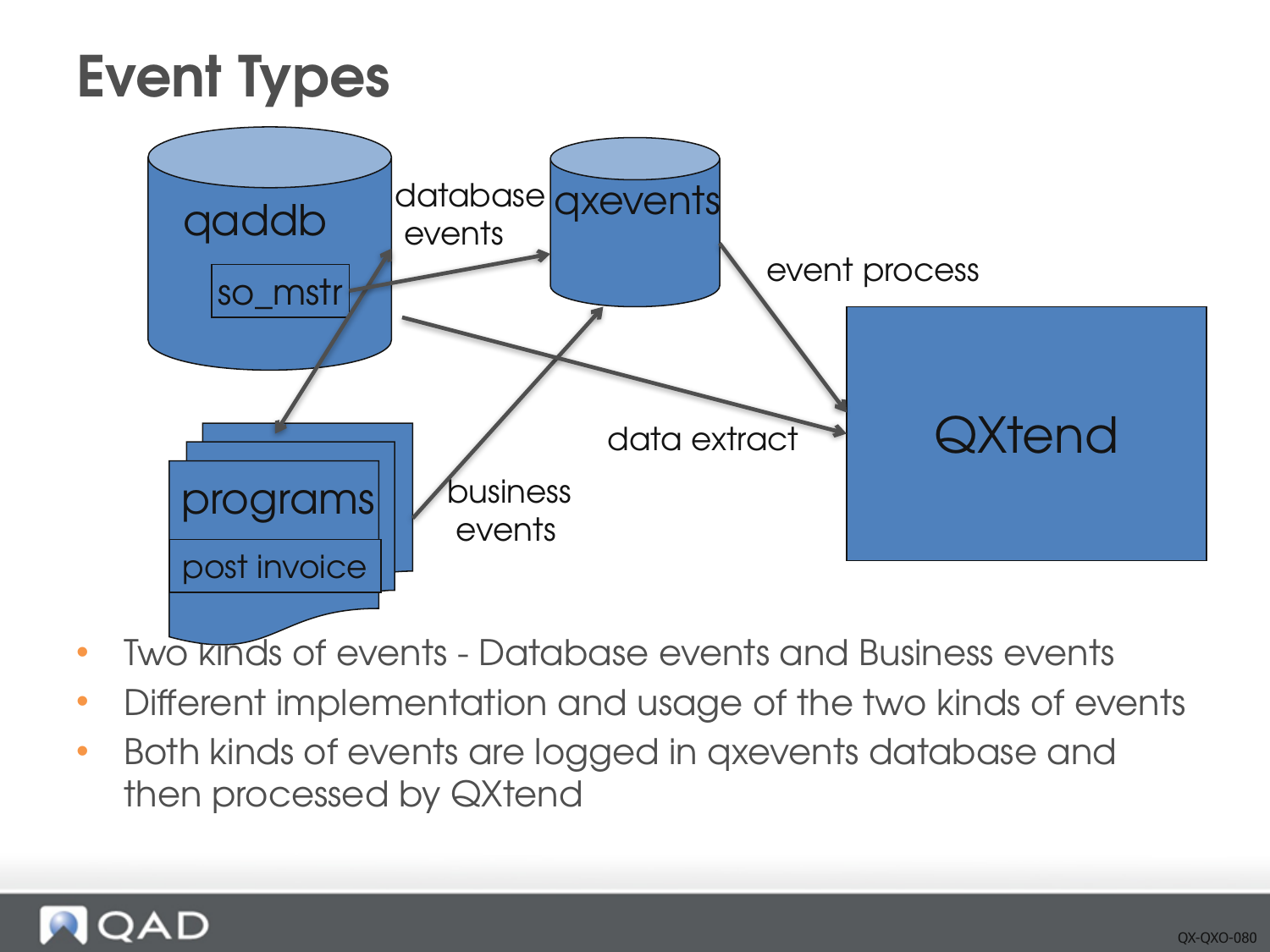

# Event Types

qxevents
database
 events
qaddb
event process
so_mstr
QXtend
data extract

programs
business
 events
post invoice
Two kinds of events - Database events and Business events
Different implementation and usage of the two kinds of events
Both kinds of events are logged in qxevents database and then processed by QXtend
QX-QXO-080